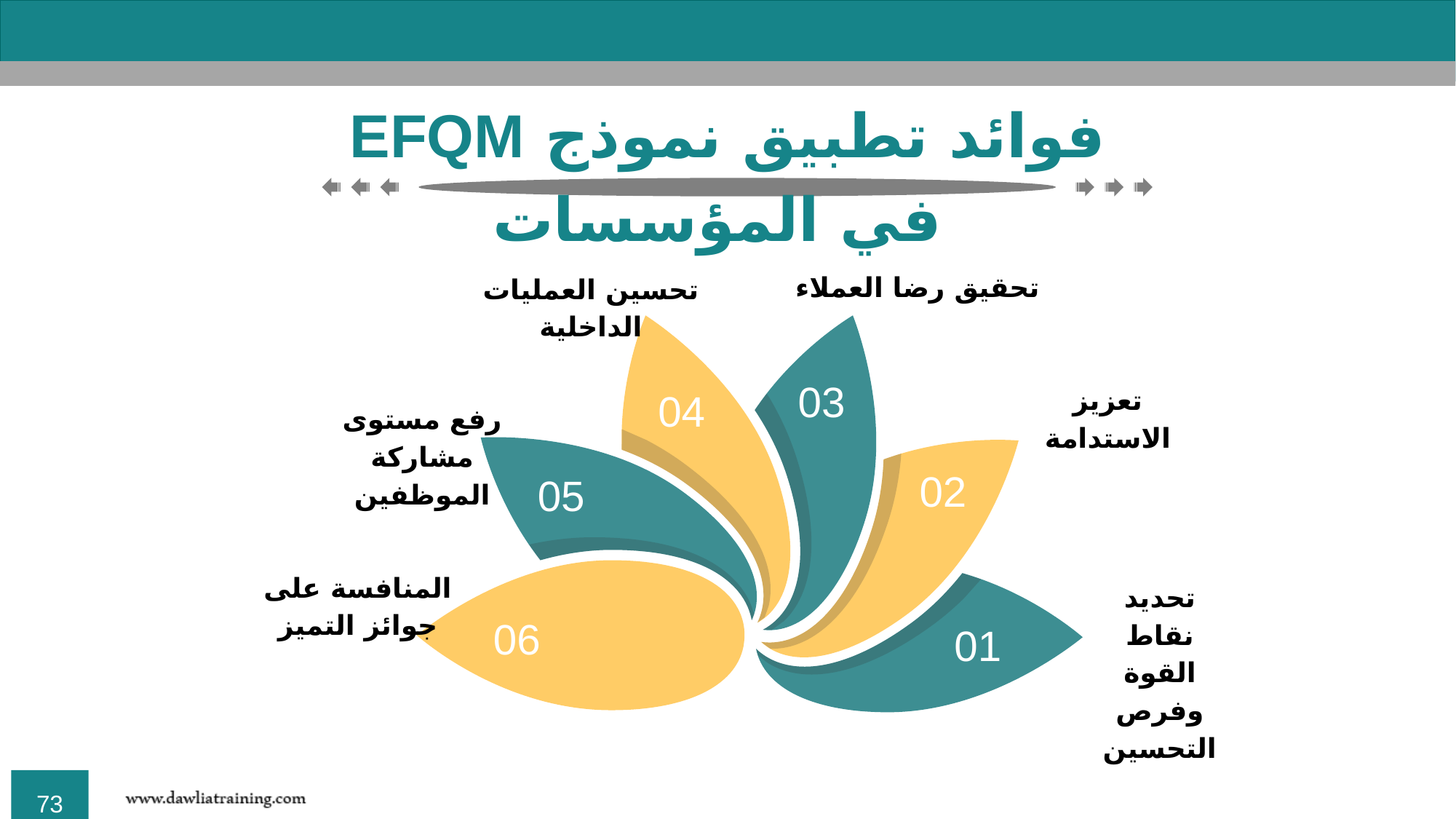

فوائد تطبيق نموذج EFQM  في المؤسسات

تحقيق رضا العملاء

03

تحسين العمليات الداخلية

04

تعزيز الاستدامة

02
رفع مستوى مشاركة الموظفين

05

المنافسة على جوائز التميز

06
تحديد نقاط القوة وفرص التحسين

01